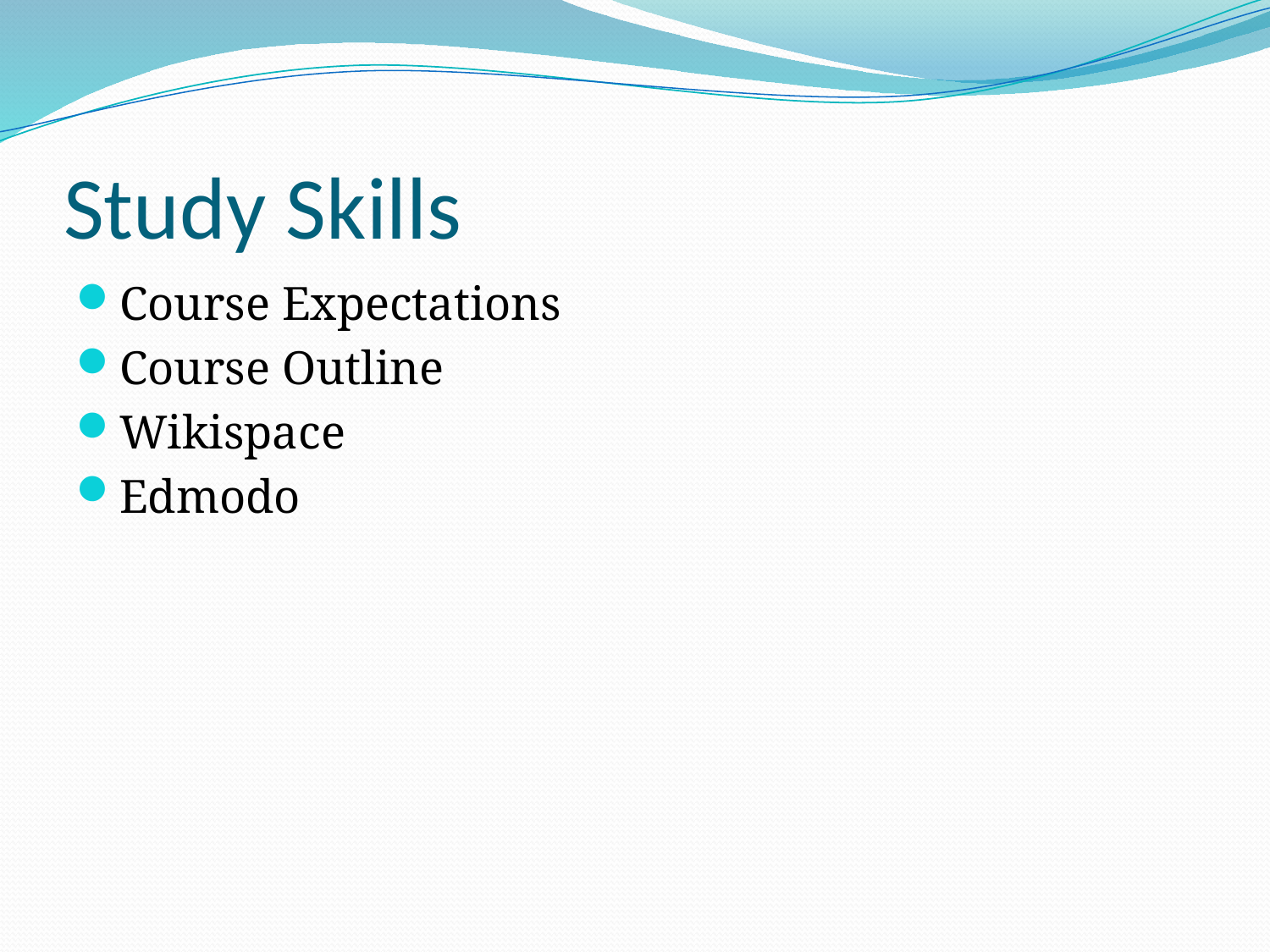

# Study Skills
Course Expectations
Course Outline
Wikispace
Edmodo